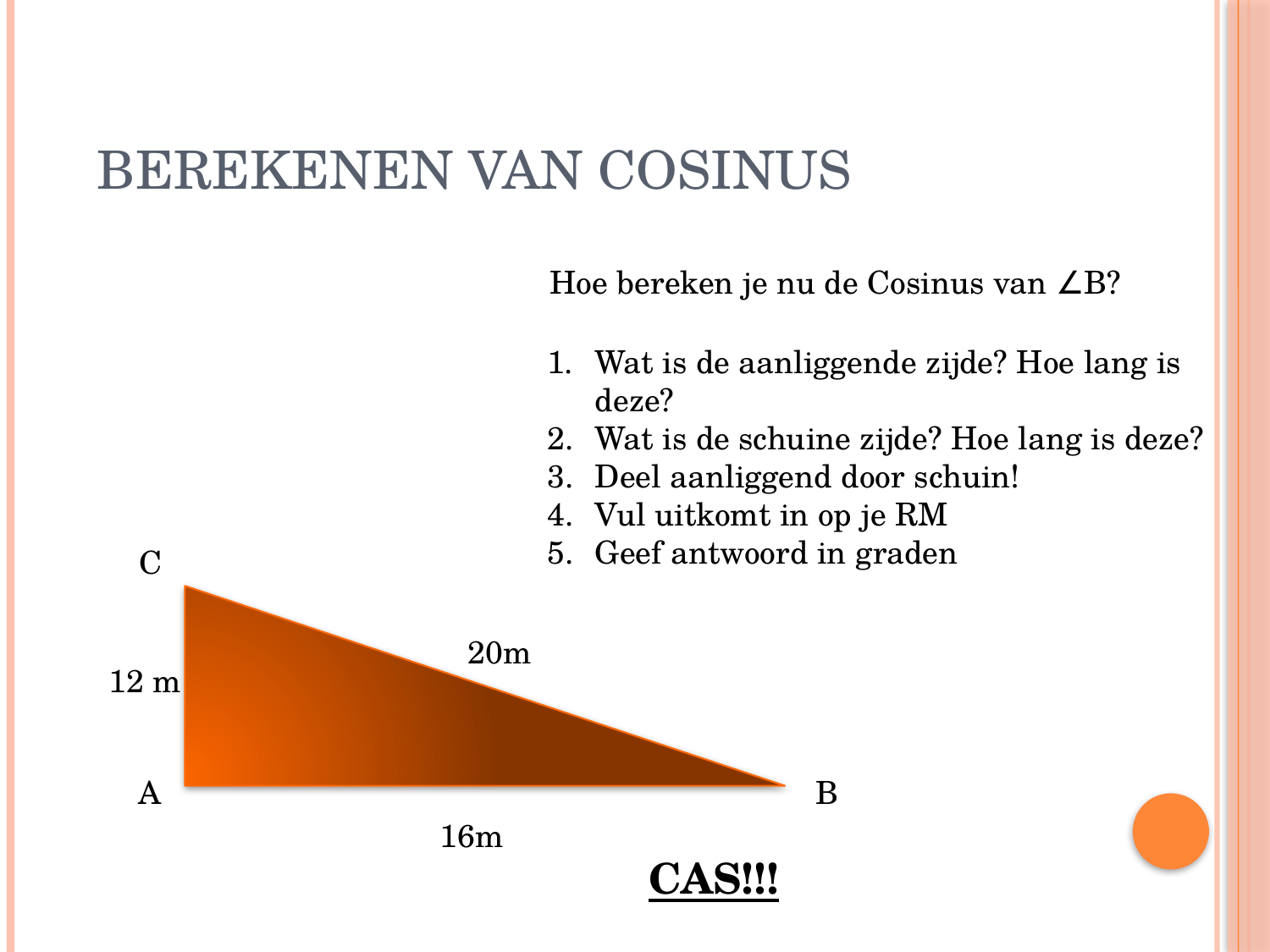

# Berekenen van Cosinus
Hoe bereken je nu de Cosinus van ∠B?
Wat is de aanliggende zijde? Hoe lang is deze?
Wat is de schuine zijde? Hoe lang is deze?
Deel aanliggend door schuin!
Vul uitkomt in op je RM
Geef antwoord in graden
C

20m
12 m
A
B
16m
CAS!!!